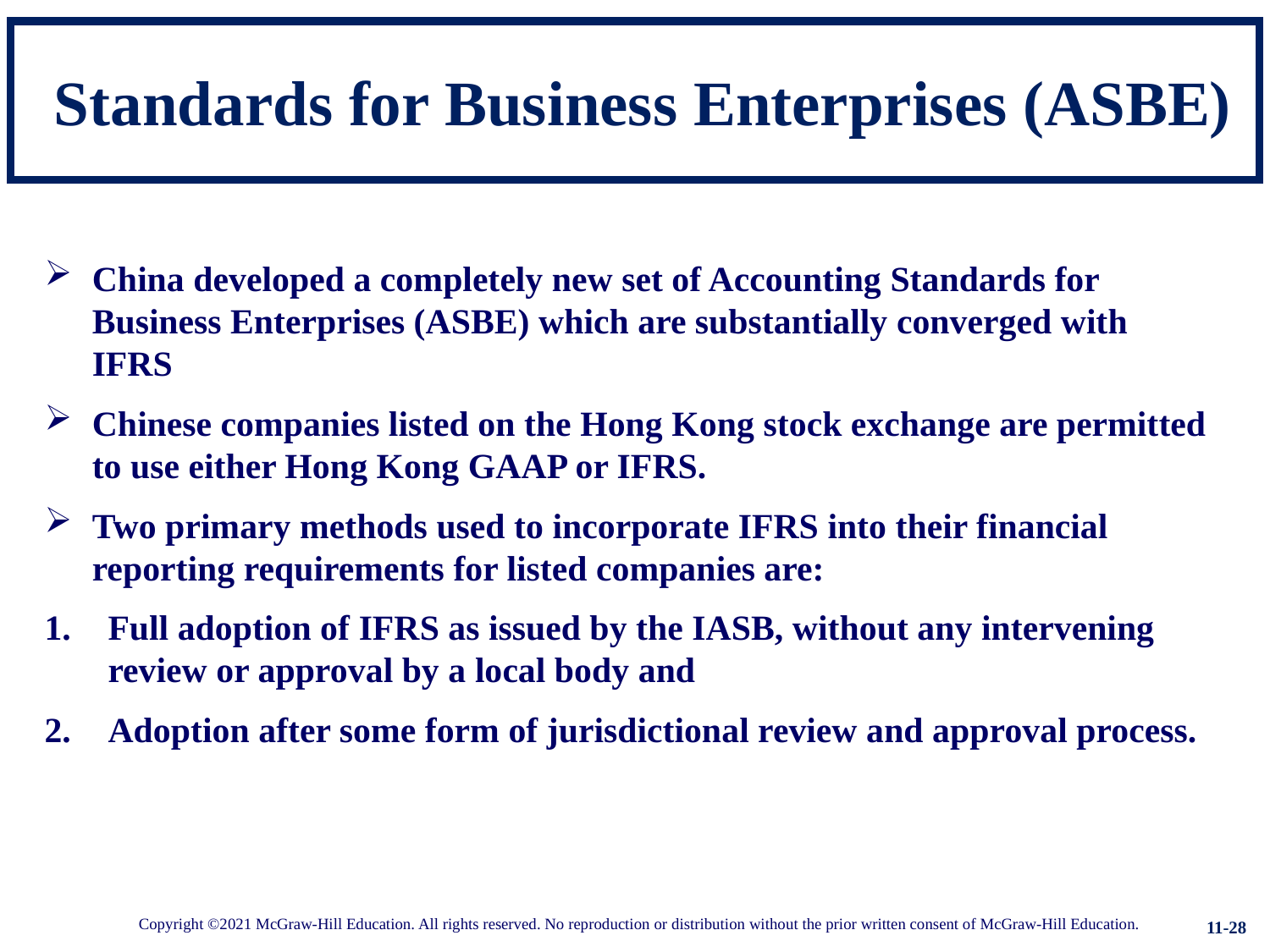

# Standards for Business Enterprises (ASBE)
China developed a completely new set of Accounting Standards for Business Enterprises (ASBE) which are substantially converged with IFRS
Chinese companies listed on the Hong Kong stock exchange are permitted to use either Hong Kong GAAP or IFRS.
Two primary methods used to incorporate IFRS into their financial reporting requirements for listed companies are:
Full adoption of IFRS as issued by the IASB, without any intervening review or approval by a local body and
Adoption after some form of jurisdictional review and approval process.
11-28
Copyright ©2021 McGraw-Hill Education. All rights reserved. No reproduction or distribution without the prior written consent of McGraw-Hill Education.